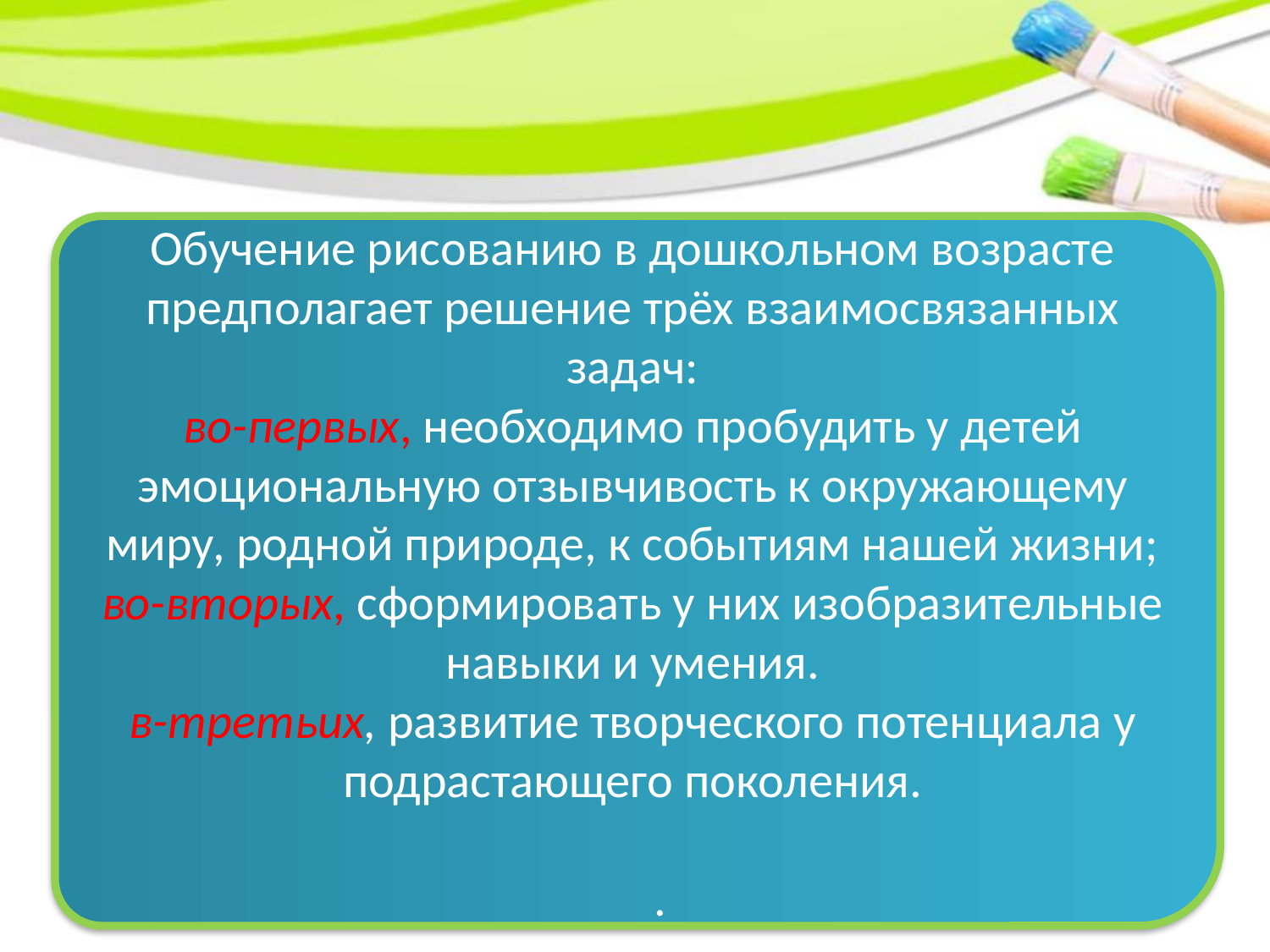

Обучение рисованию в дошкольном возрасте предполагает решение трёх взаимосвязанных задач:
во-первых, необходимо пробудить у детей эмоциональную отзывчивость к окружающему миру, родной природе, к событиям нашей жизни;
во-вторых, сформировать у них изобразительные навыки и умения.
в-третьих, развитие творческого потенциала у подрастающего поколения.

     .